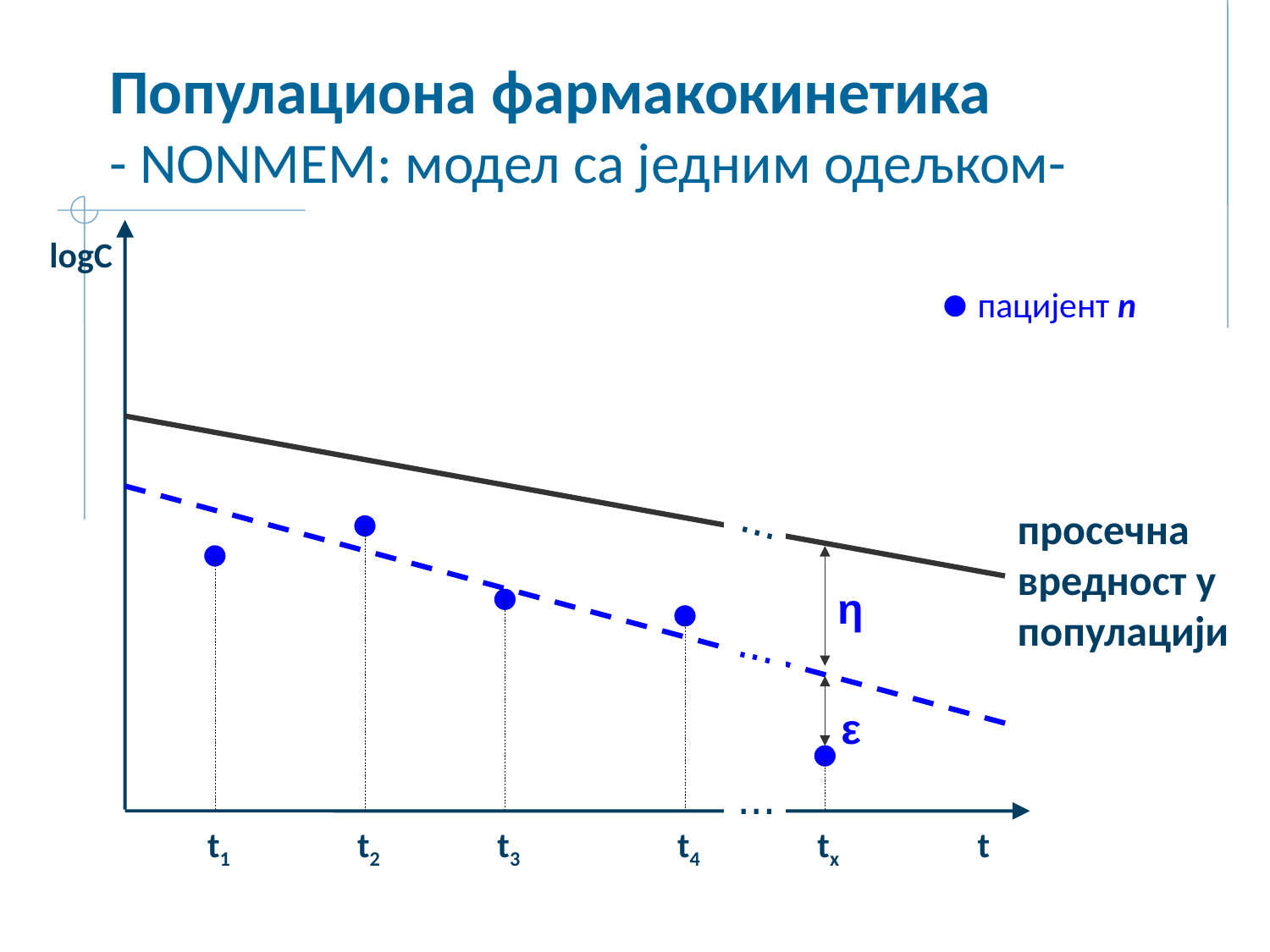

# Популациона фармакокинетика - NONMEM: модел са једним одељком-

logC
пацијент n

...
просечна вредност у популацији

η

...
ε

...

t1
t2
t3
t4
tx
t